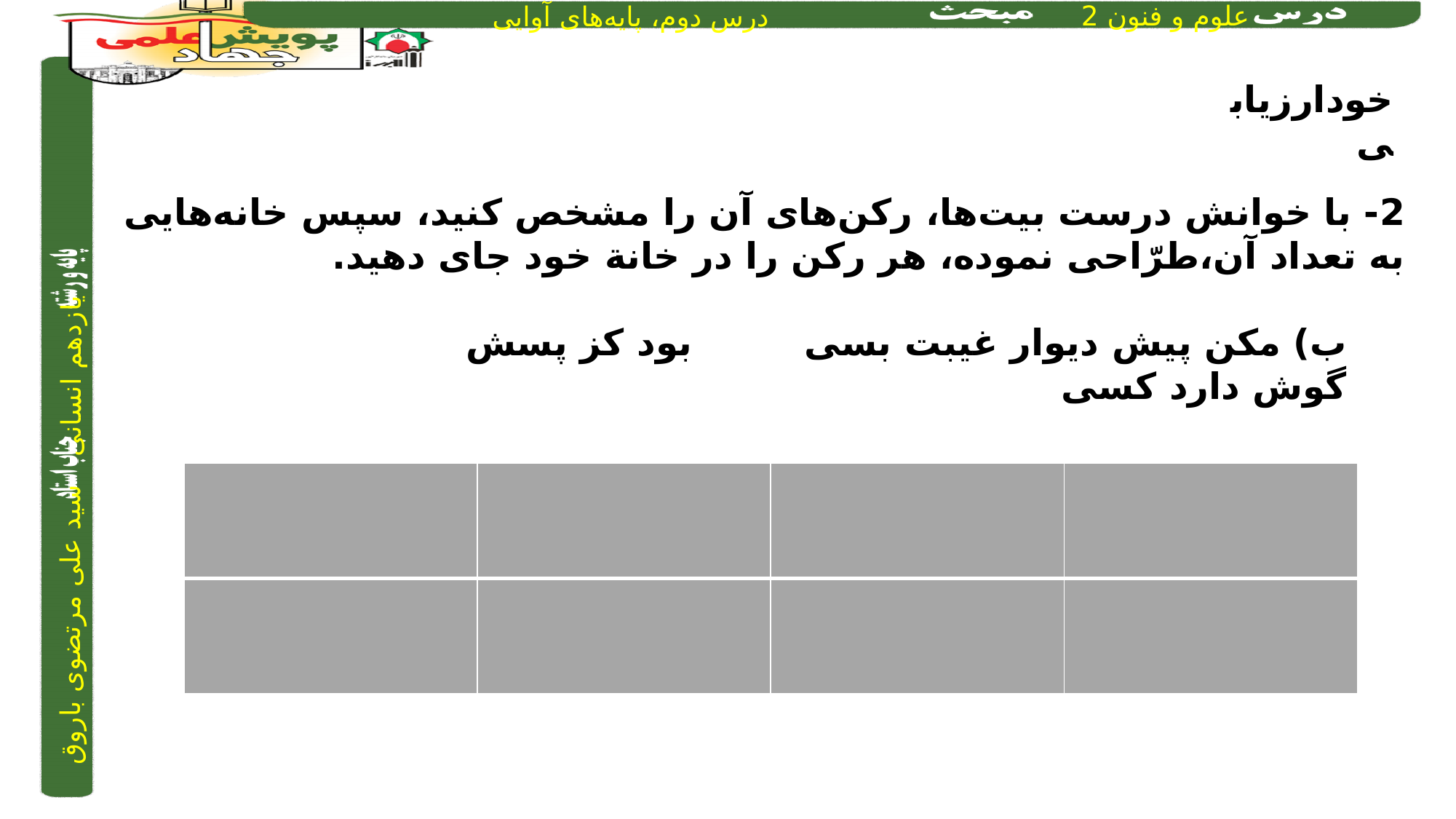

خودارزیابی
2- با خوانش درست بیت‌ها، رکن‌های آن را مشخص کنید، سپس خانه‌هایی به تعداد آن،طرّاحی نموده، هر رکن را در خانة خود جای دهید.
ب) مکن پیش دیوار غیبت بسی 		بود کز پسش گوش دارد کسی
|  |  |  |  |
| --- | --- | --- | --- |
|  |  |  |  |